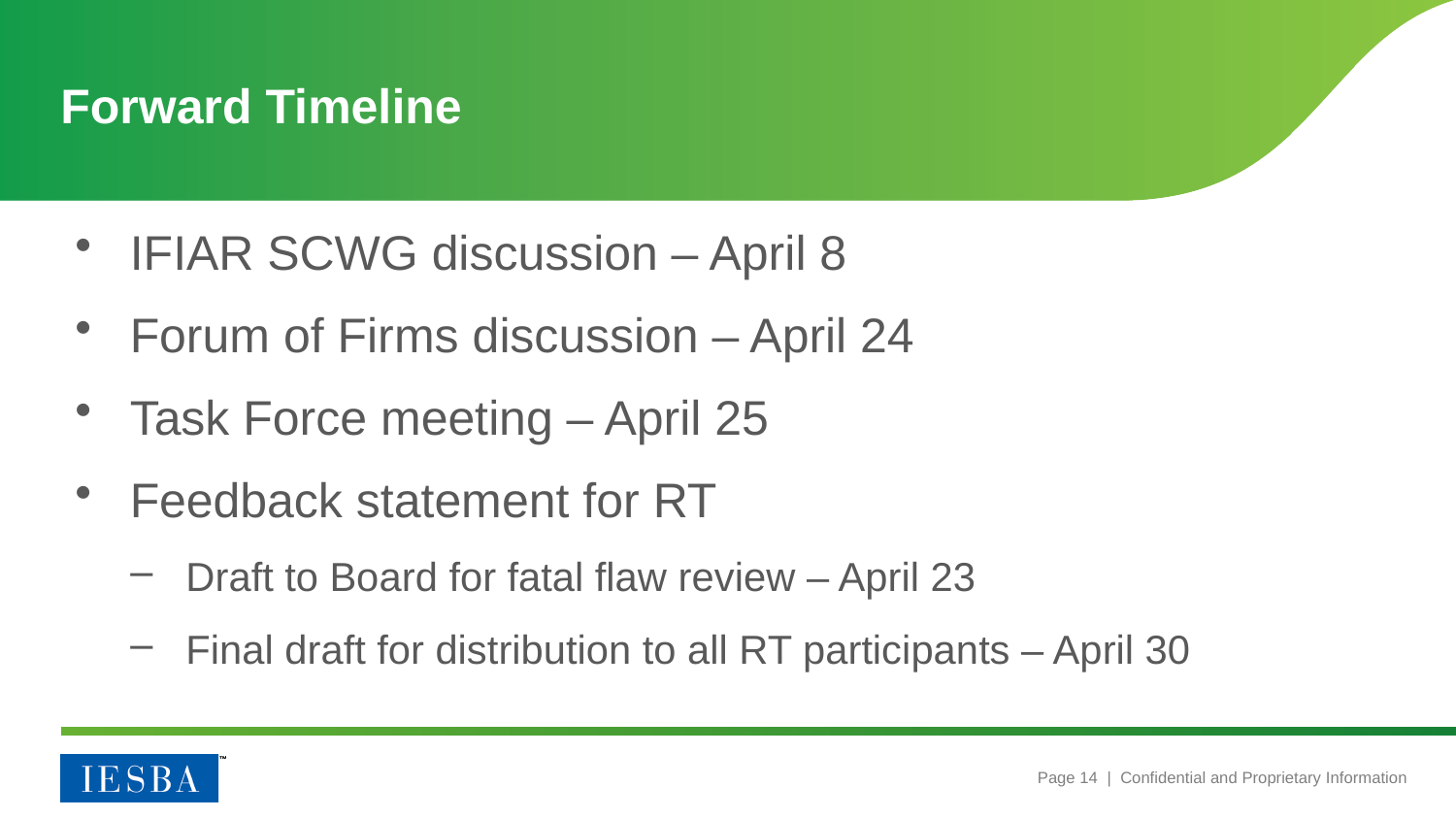

# Forward Timeline
IFIAR SCWG discussion – April 8
Forum of Firms discussion – April 24
Task Force meeting – April 25
Feedback statement for RT
Draft to Board for fatal flaw review – April 23
Final draft for distribution to all RT participants – April 30